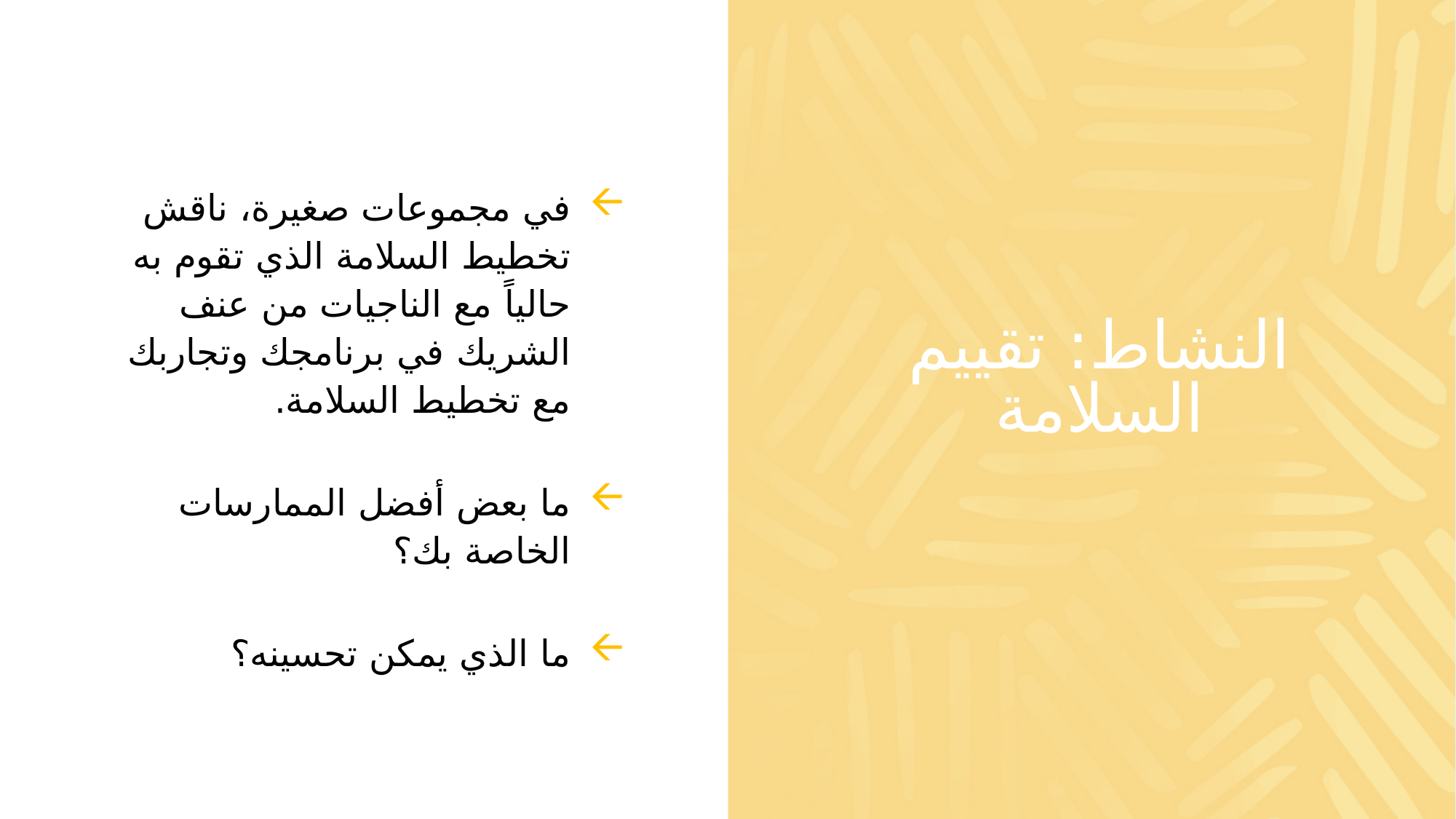

في مجموعات صغيرة، ناقش تخطيط السلامة الذي تقوم به حالياً مع الناجيات من عنف الشريك في برنامجك وتجاربك مع تخطيط السلامة.
ما بعض أفضل الممارسات الخاصة بك؟
ما الذي يمكن تحسينه؟
# النشاط: تقييم السلامة